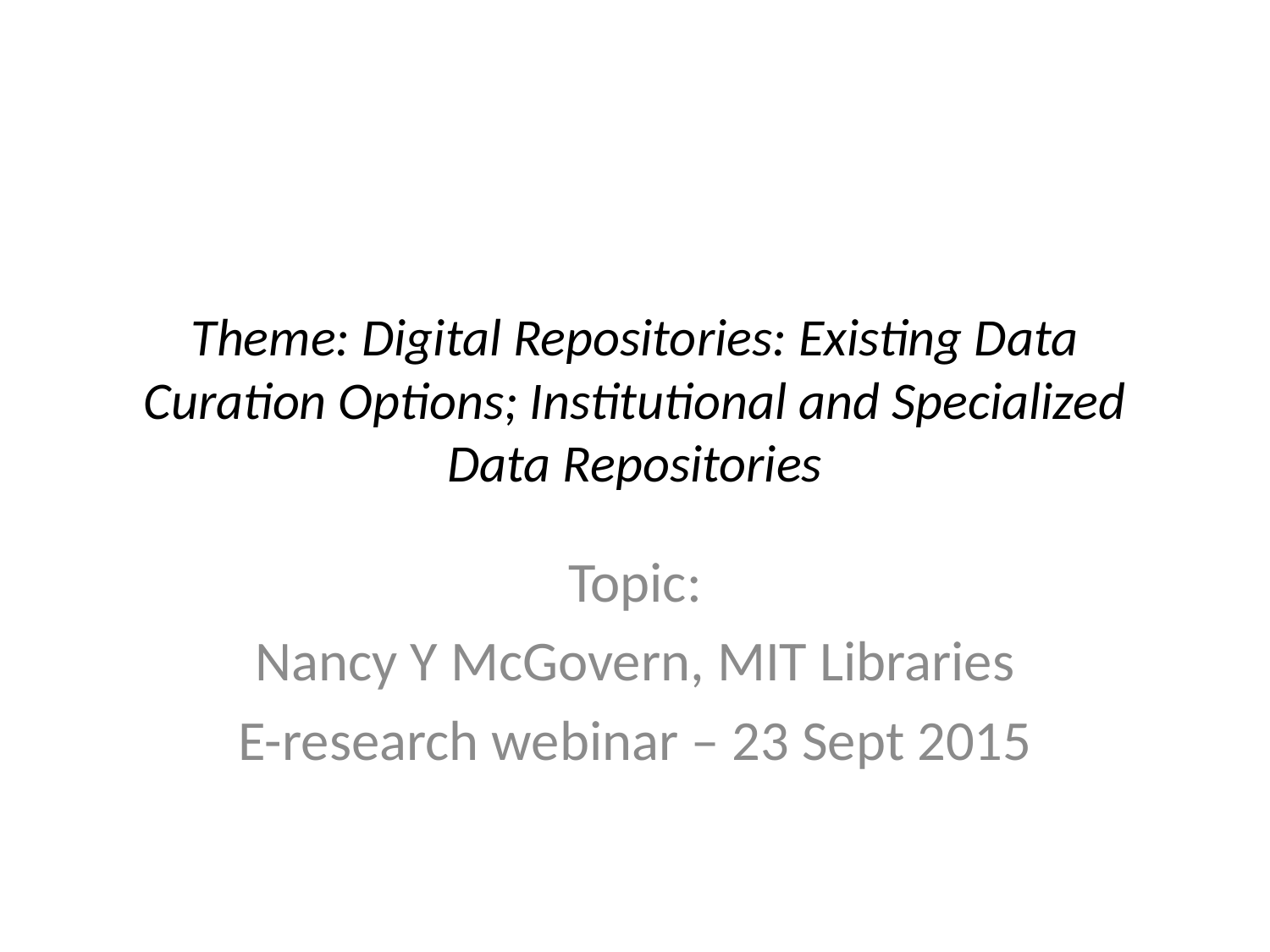

# Theme: Digital Repositories: Existing Data Curation Options; Institutional and Specialized Data Repositories
Topic:
Nancy Y McGovern, MIT Libraries
E-research webinar – 23 Sept 2015